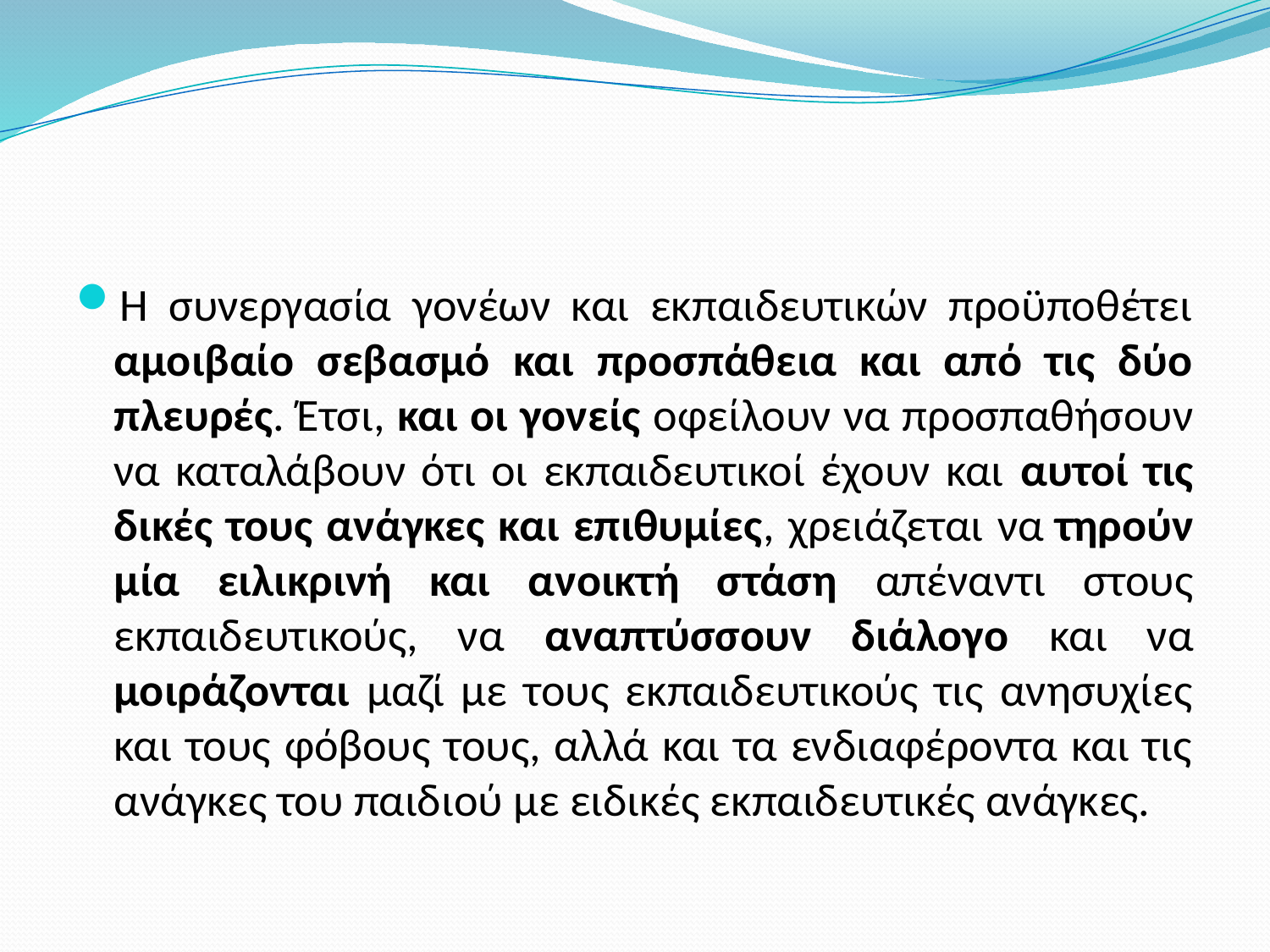

#
Η συνεργασία γονέων και εκπαιδευτικών προϋποθέτει αμοιβαίο σεβασμό και προσπάθεια και από τις δύο πλευρές. Έτσι, και οι γονείς οφείλουν να προσπαθήσουν να καταλάβουν ότι οι εκπαιδευτικοί έχουν και αυτοί τις δικές τους ανάγκες και επιθυμίες, χρειάζεται να τηρούν μία ειλικρινή και ανοικτή στάση απέναντι στους εκπαιδευτικούς, να αναπτύσσουν διάλογο και να μοιράζονται μαζί με τους εκπαιδευτικούς τις ανησυχίες και τους φόβους τους, αλλά και τα ενδιαφέροντα και τις ανάγκες του παιδιού με ειδικές εκπαιδευτικές ανάγκες.